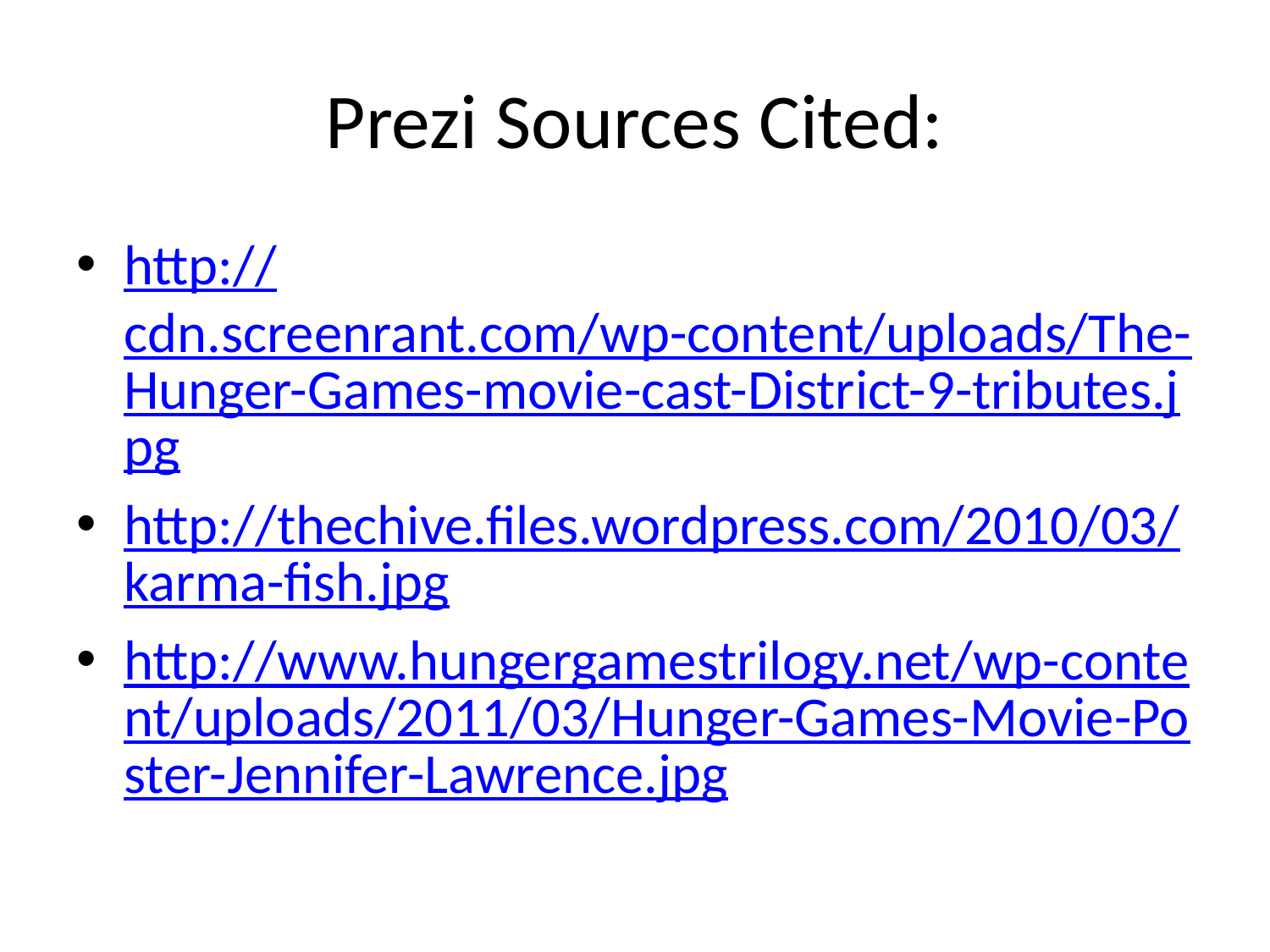

# Prezi Sources Cited:
http://cdn.screenrant.com/wp-content/uploads/The-Hunger-Games-movie-cast-District-9-tributes.jpg
http://thechive.files.wordpress.com/2010/03/karma-fish.jpg
http://www.hungergamestrilogy.net/wp-content/uploads/2011/03/Hunger-Games-Movie-Poster-Jennifer-Lawrence.jpg